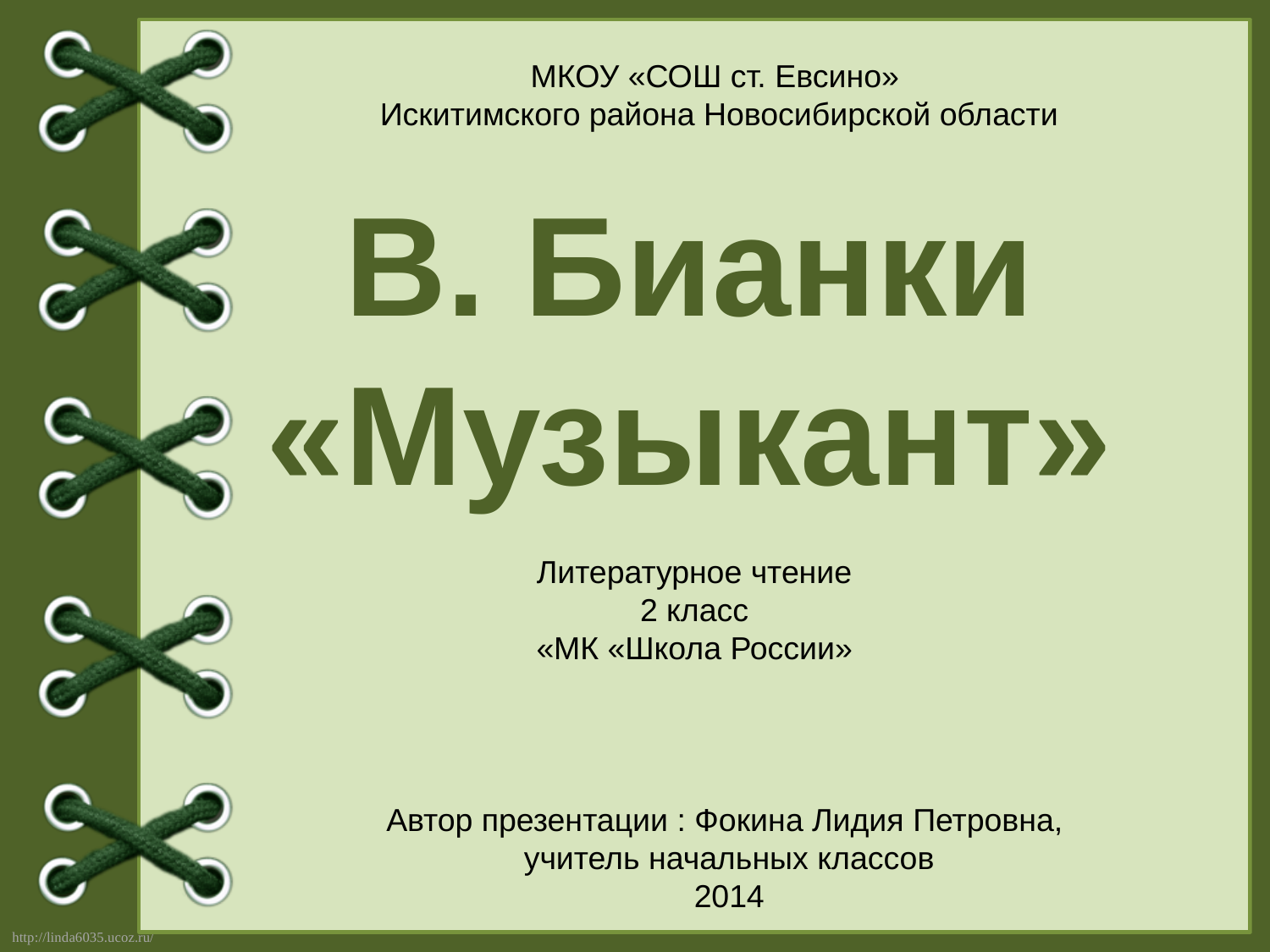

МКОУ «СОШ ст. Евсино»
Искитимского района Новосибирской области
В. Бианки
«Музыкант»
Автор презентации : Фокина Лидия Петровна,
учитель начальных классов
2014
Литературное чтение
2 класс
«МК «Школа России»